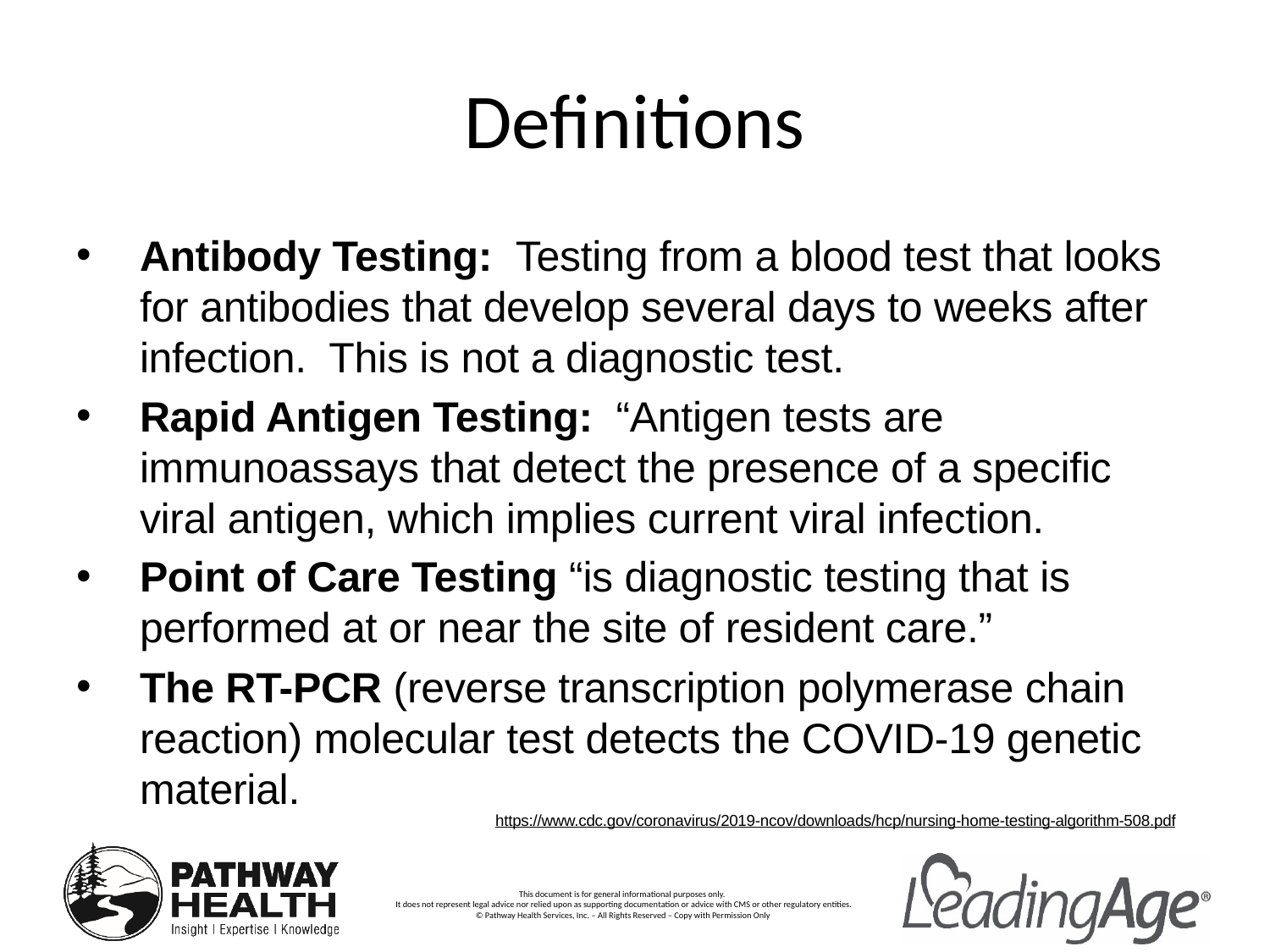

# Definitions
Antibody Testing:  Testing from a blood test that looks for antibodies that develop several days to weeks after infection.  This is not a diagnostic test.
Rapid Antigen Testing:  “Antigen tests are immunoassays that detect the presence of a specific viral antigen, which implies current viral infection.
Point of Care Testing “is diagnostic testing that is performed at or near the site of resident care.”
The RT-PCR (reverse transcription polymerase chain reaction) molecular test detects the COVID-19 genetic material.

https://www.cdc.gov/coronavirus/2019-ncov/downloads/hcp/nursing-home-testing-algorithm-508.pdf